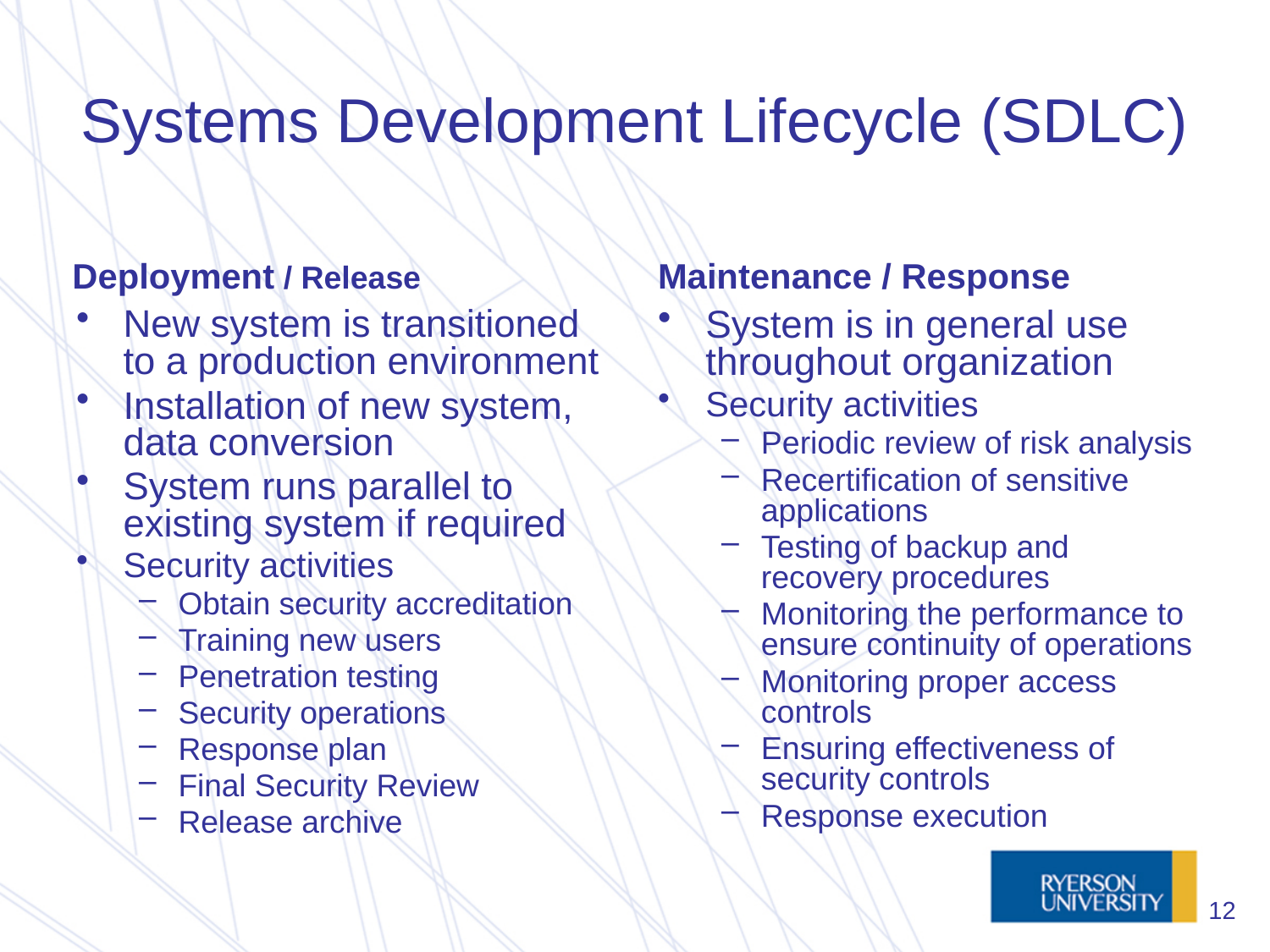

# Systems Development Lifecycle (SDLC)
Deployment / Release
Maintenance / Response
New system is transitioned to a production environment
Installation of new system, data conversion
System runs parallel to existing system if required
Security activities
Obtain security accreditation
Training new users
Penetration testing
Security operations
Response plan
Final Security Review
Release archive

System is in general use throughout organization
Security activities
Periodic review of risk analysis
Recertification of sensitive applications
Testing of backup and recovery procedures
Monitoring the performance to ensure continuity of operations
Monitoring proper access controls
Ensuring effectiveness of security controls
Response execution

12